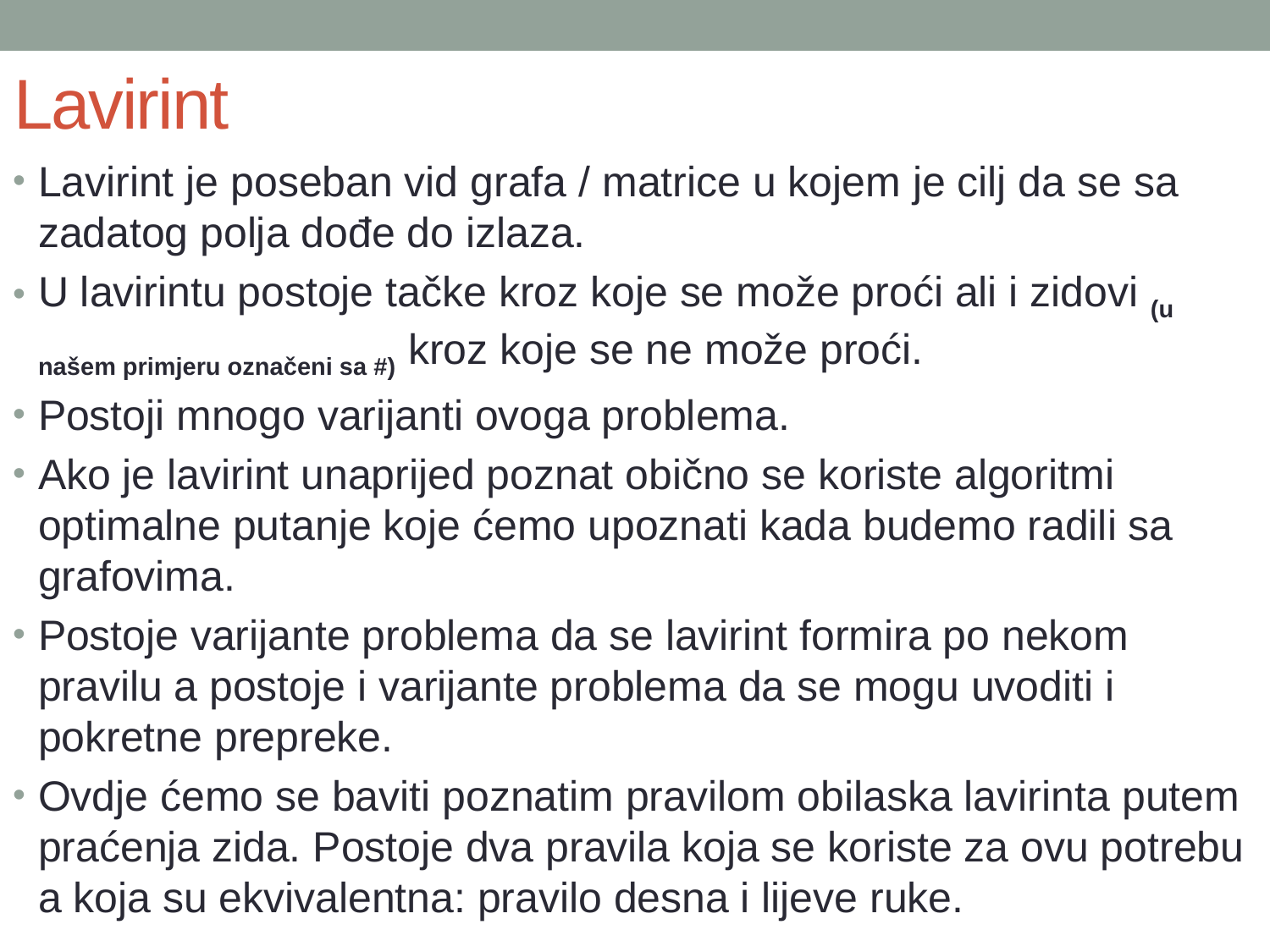

# Lavirint
Lavirint je poseban vid grafa / matrice u kojem je cilj da se sa zadatog polja dođe do izlaza.
U lavirintu postoje tačke kroz koje se može proći ali i zidovi (u našem primjeru označeni sa #) kroz koje se ne može proći.
Postoji mnogo varijanti ovoga problema.
Ako je lavirint unaprijed poznat obično se koriste algoritmi optimalne putanje koje ćemo upoznati kada budemo radili sa grafovima.
Postoje varijante problema da se lavirint formira po nekom pravilu a postoje i varijante problema da se mogu uvoditi i pokretne prepreke.
Ovdje ćemo se baviti poznatim pravilom obilaska lavirinta putem praćenja zida. Postoje dva pravila koja se koriste za ovu potrebu a koja su ekvivalentna: pravilo desna i lijeve ruke.